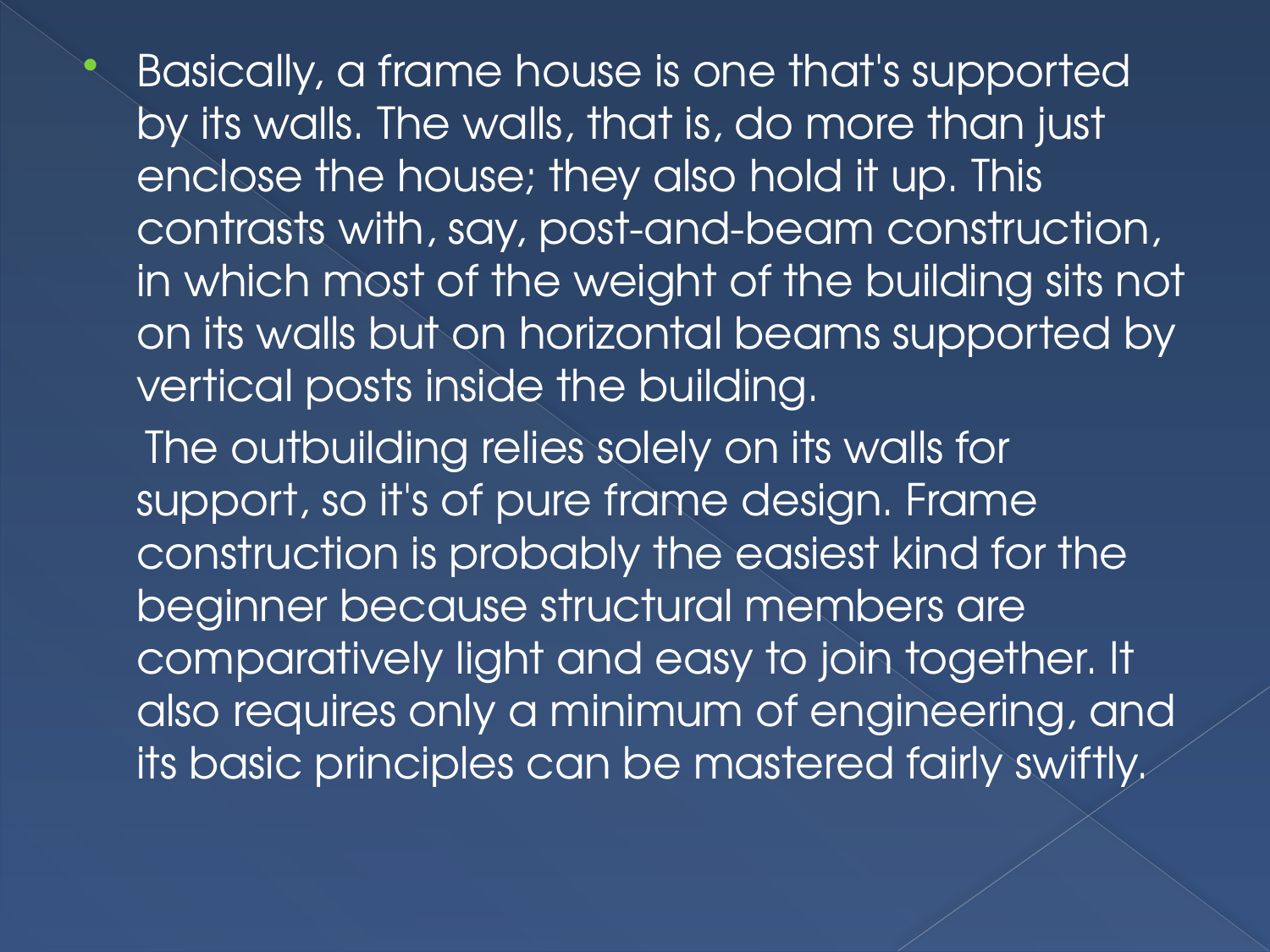

Basically, a frame house is one that's supported by its walls. The walls, that is, do more than just enclose the house; they also hold it up. This contrasts with, say, post-and-beam construction, in which most of the weight of the building sits not on its walls but on horizontal beams supported by vertical posts inside the building.
     The outbuilding relies solely on its walls for support, so it's of pure frame design. Frame construction is probably the easiest kind for the beginner because structural members are comparatively light and easy to join together. It also requires only a minimum of engineering, and its basic principles can be mastered fairly swiftly.